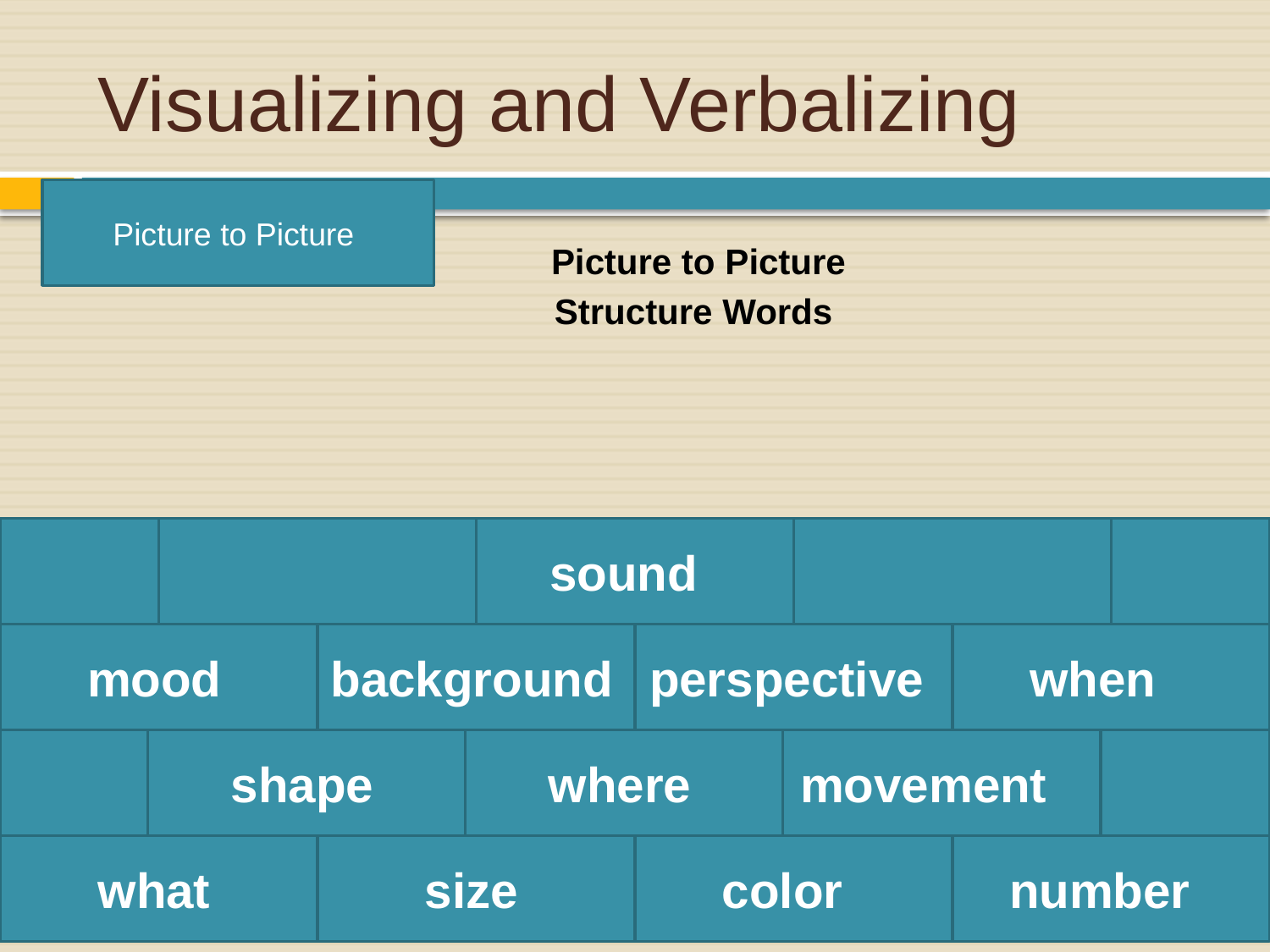

# Visualizing and Verbalizing
Picture to Picture
Picture to Picture
Structure Words

sound

mood
background
perspective
when

shape
where
movement

what
size
color
number